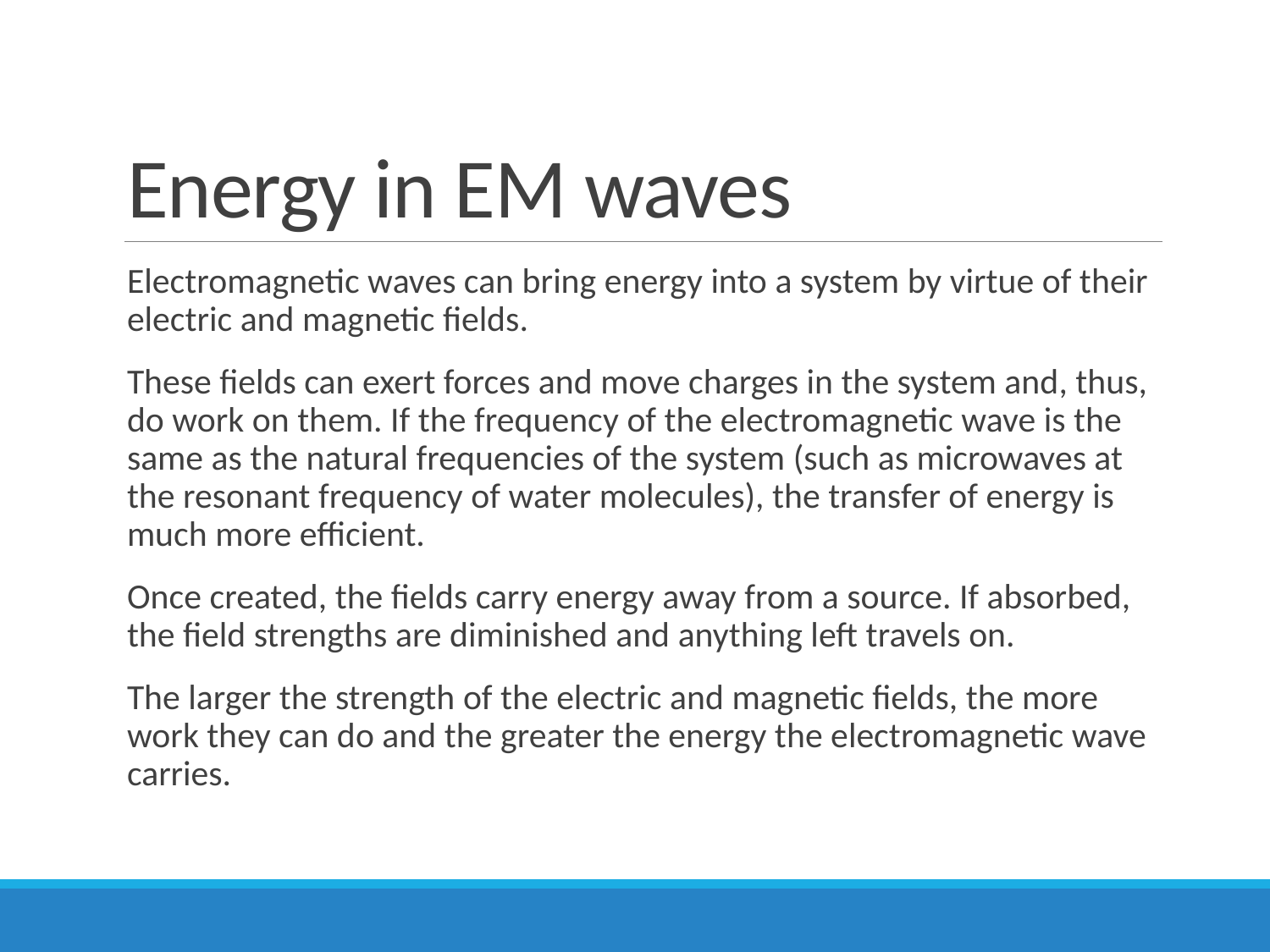

# Energy in EM waves
Electromagnetic waves can bring energy into a system by virtue of their electric and magnetic fields.
These fields can exert forces and move charges in the system and, thus, do work on them. If the frequency of the electromagnetic wave is the same as the natural frequencies of the system (such as microwaves at the resonant frequency of water molecules), the transfer of energy is much more efficient.
Once created, the fields carry energy away from a source. If absorbed, the field strengths are diminished and anything left travels on.
The larger the strength of the electric and magnetic fields, the more work they can do and the greater the energy the electromagnetic wave carries.